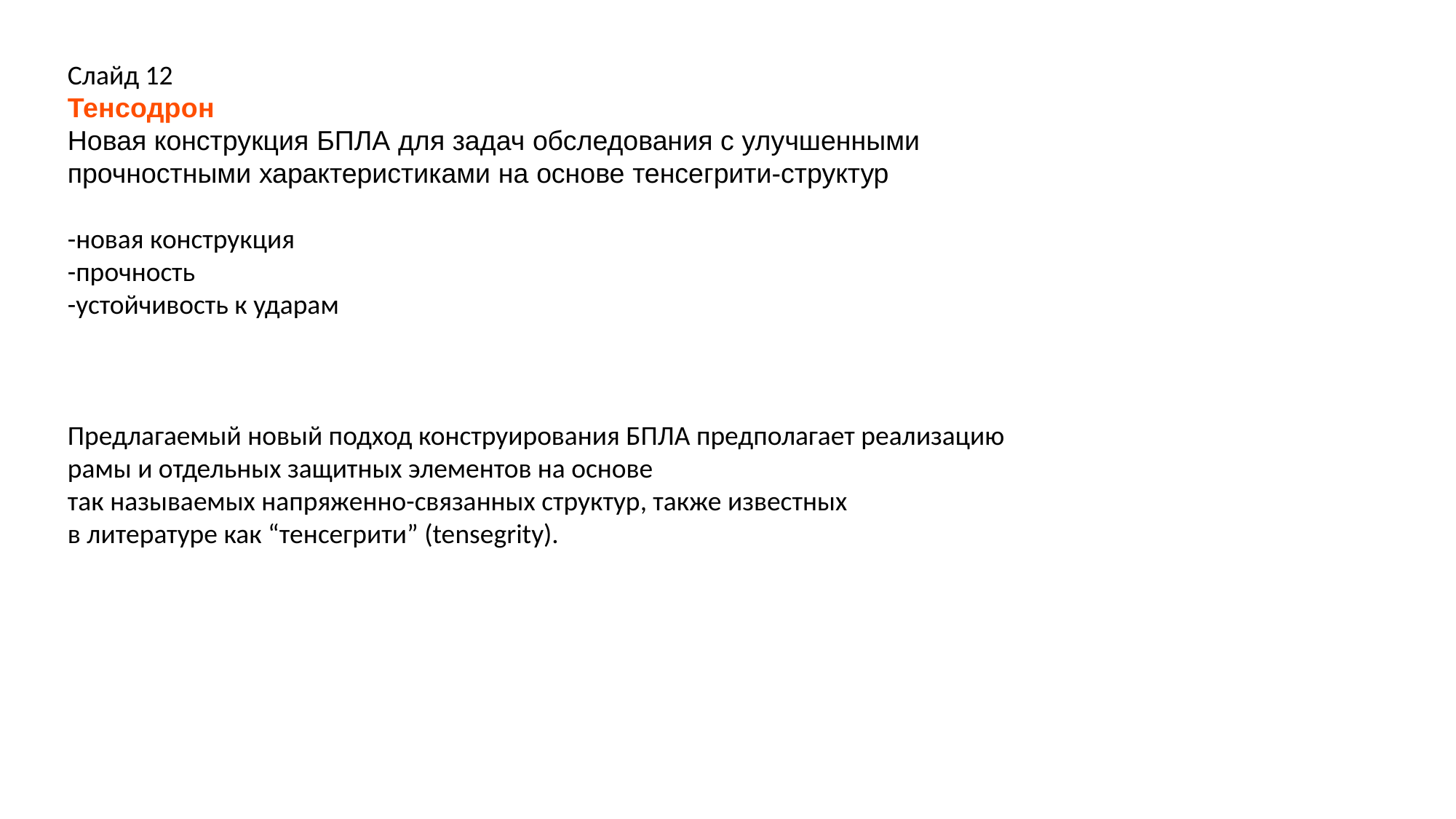

Слайд 12
Тенсодрон
Новая конструкция БПЛА для задач обследования с улучшенными  прочностными характеристиками на основе тенсегрити-структур

-новая конструкция
-прочность
-устойчивость к ударам

Предлагаемый новый подход конструирования БПЛА предполагает реализацию рамы и отдельных защитных элементов на основе
так называемых напряженно-связанных структур, также известных
в литературе как “тенсегрити” (tensegrity).